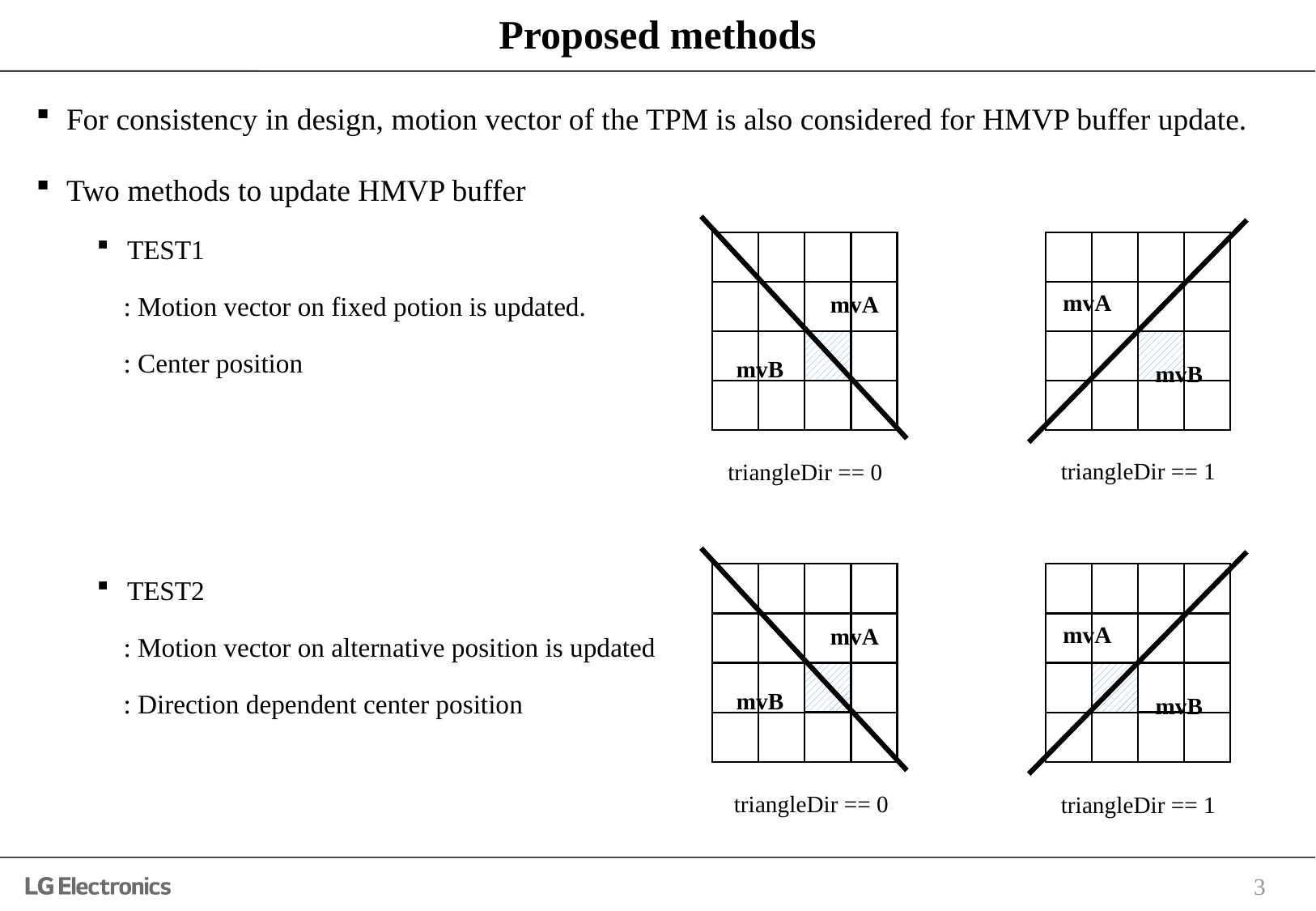

# Proposed methods
For consistency in design, motion vector of the TPM is also considered for HMVP buffer update.
Two methods to update HMVP buffer
TEST1
    : Motion vector on fixed potion is updated.
    : Center position

TEST2
    : Motion vector on alternative position is updated
    : Direction dependent center position

mvA

mvA

mvB
mvB

triangleDir == 1
triangleDir == 0

mvA

mvA

mvB
mvB

triangleDir == 0
triangleDir == 1
3